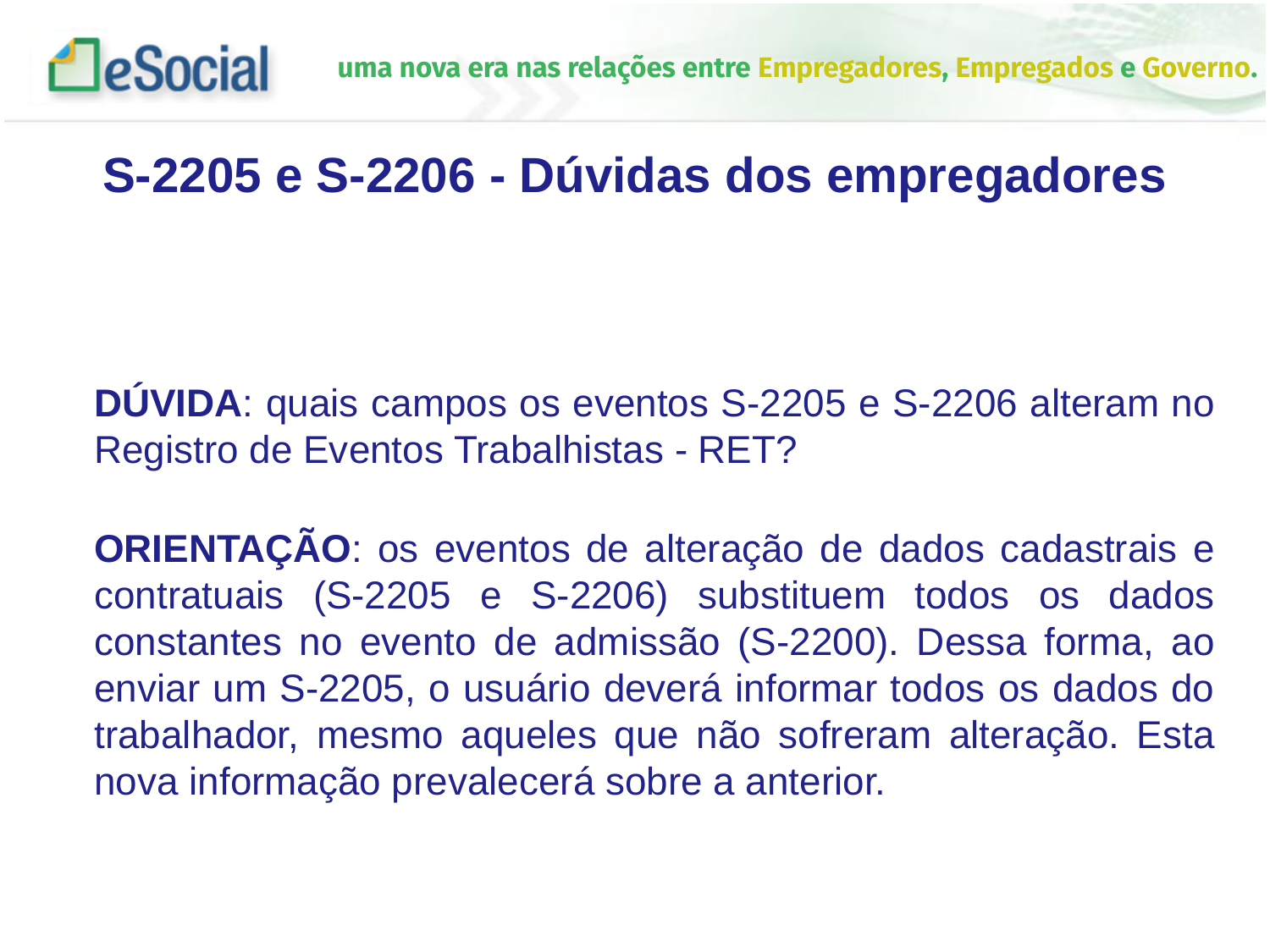

S-2205 e S-2206 - Dúvidas dos empregadores

DÚVIDA: quais campos os eventos S-2205 e S-2206 alteram no Registro de Eventos Trabalhistas - RET?

ORIENTAÇÃO: os eventos de alteração de dados cadastrais e contratuais (S-2205 e S-2206) substituem todos os dados constantes no evento de admissão (S-2200). Dessa forma, ao enviar um S-2205, o usuário deverá informar todos os dados do trabalhador, mesmo aqueles que não sofreram alteração. Esta nova informação prevalecerá sobre a anterior.